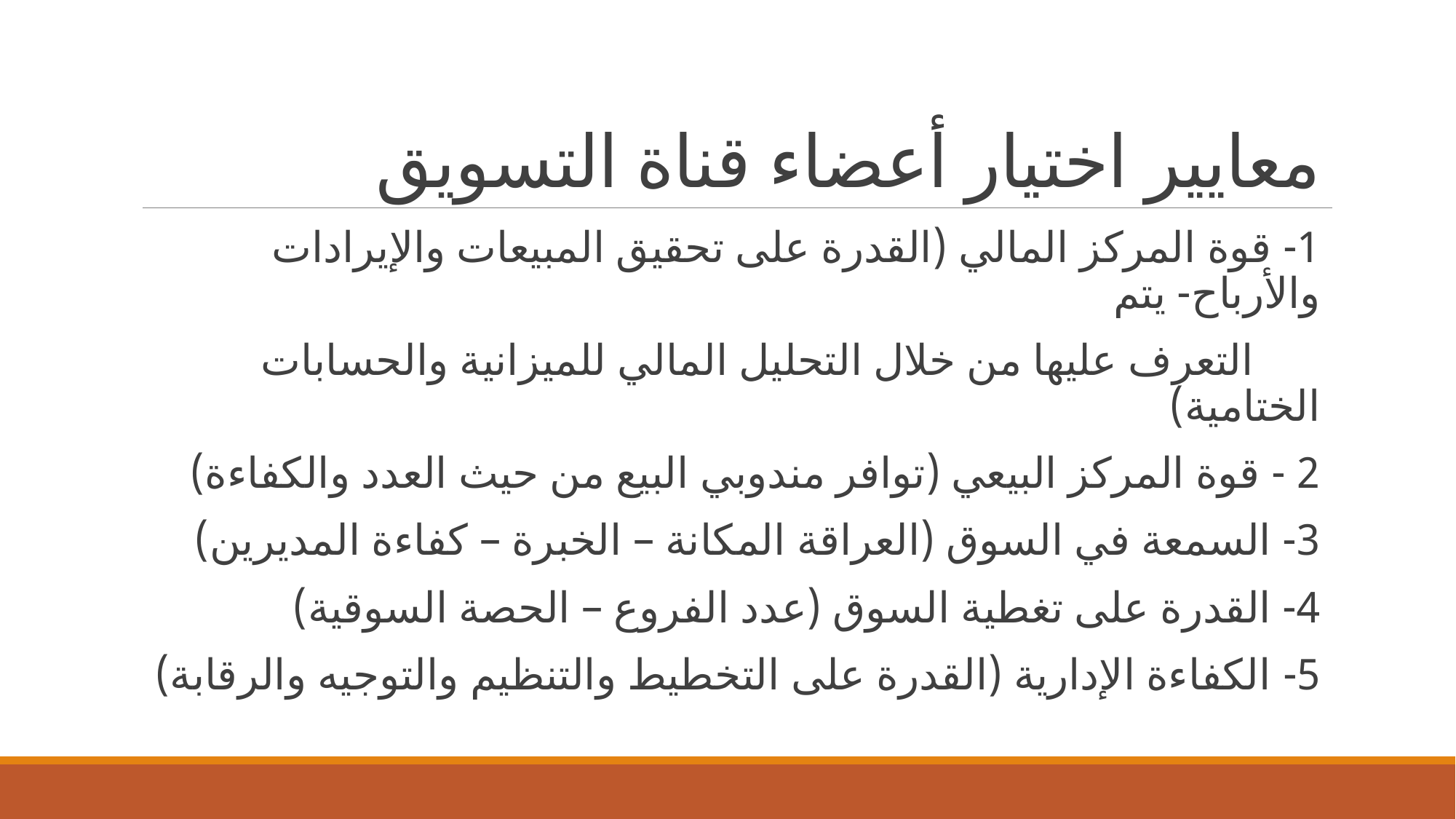

# معايير اختيار أعضاء قناة التسويق
1- قوة المركز المالي (القدرة على تحقيق المبيعات والإيرادات والأرباح- يتم
      التعرف عليها من خلال التحليل المالي للميزانية والحسابات الختامية)
2 - قوة المركز البيعي (توافر مندوبي البيع من حيث العدد والكفاءة)
3- السمعة في السوق (العراقة المكانة – الخبرة – كفاءة المديرين)
4- القدرة على تغطية السوق (عدد الفروع – الحصة السوقية)
5- الكفاءة الإدارية (القدرة على التخطيط والتنظيم والتوجيه والرقابة)